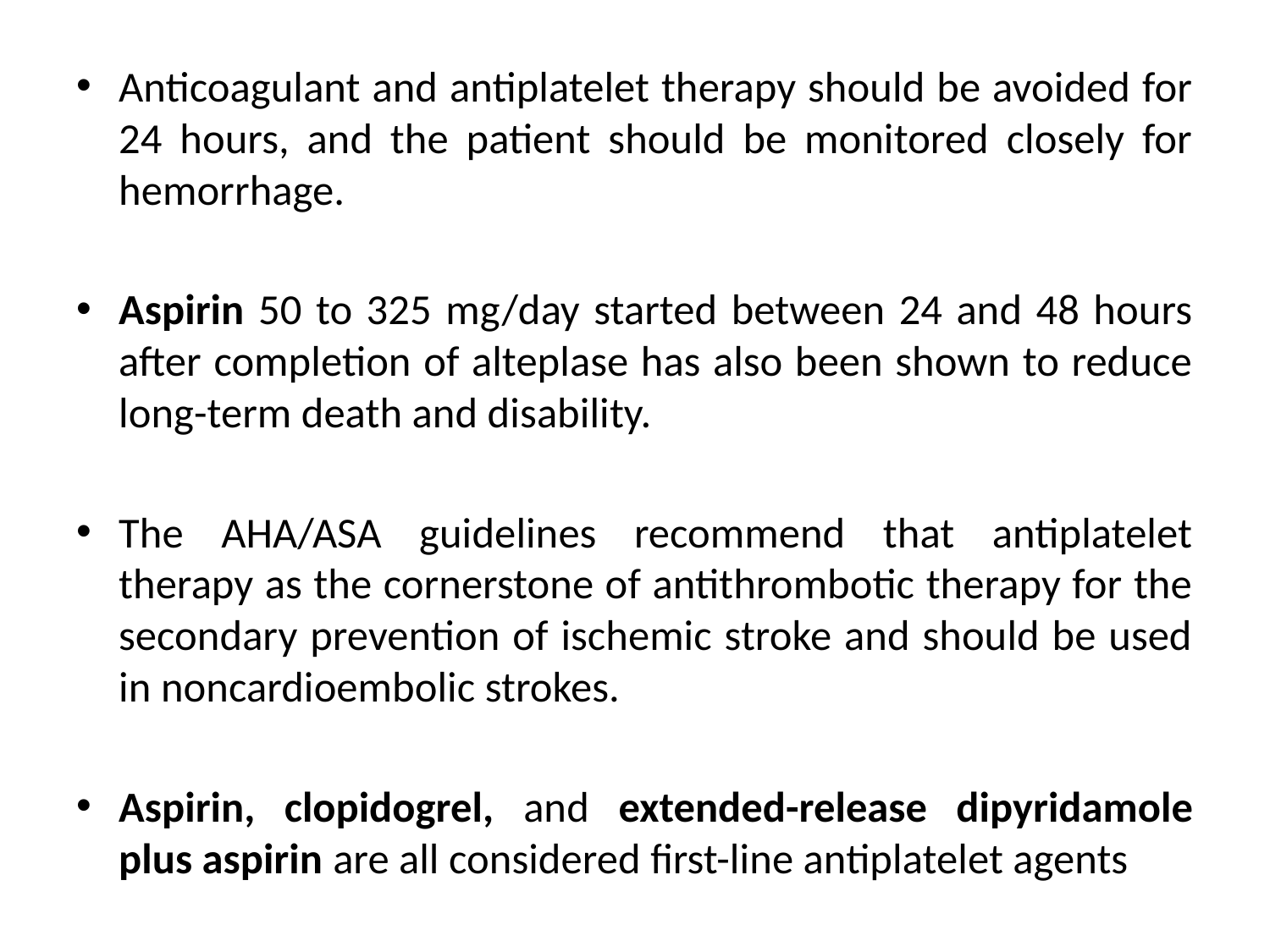

Anticoagulant and antiplatelet therapy should be avoided for 24 hours, and the patient should be monitored closely for hemorrhage.

Aspirin 50 to 325 mg/day started between 24 and 48 hours after completion of alteplase has also been shown to reduce long-term death and disability.

The AHA/ASA guidelines recommend that antiplatelet therapy as the cornerstone of antithrombotic therapy for the secondary prevention of ischemic stroke and should be used in noncardioembolic strokes.

Aspirin, clopidogrel, and extended-release dipyridamole plus aspirin are all considered first-line antiplatelet agents